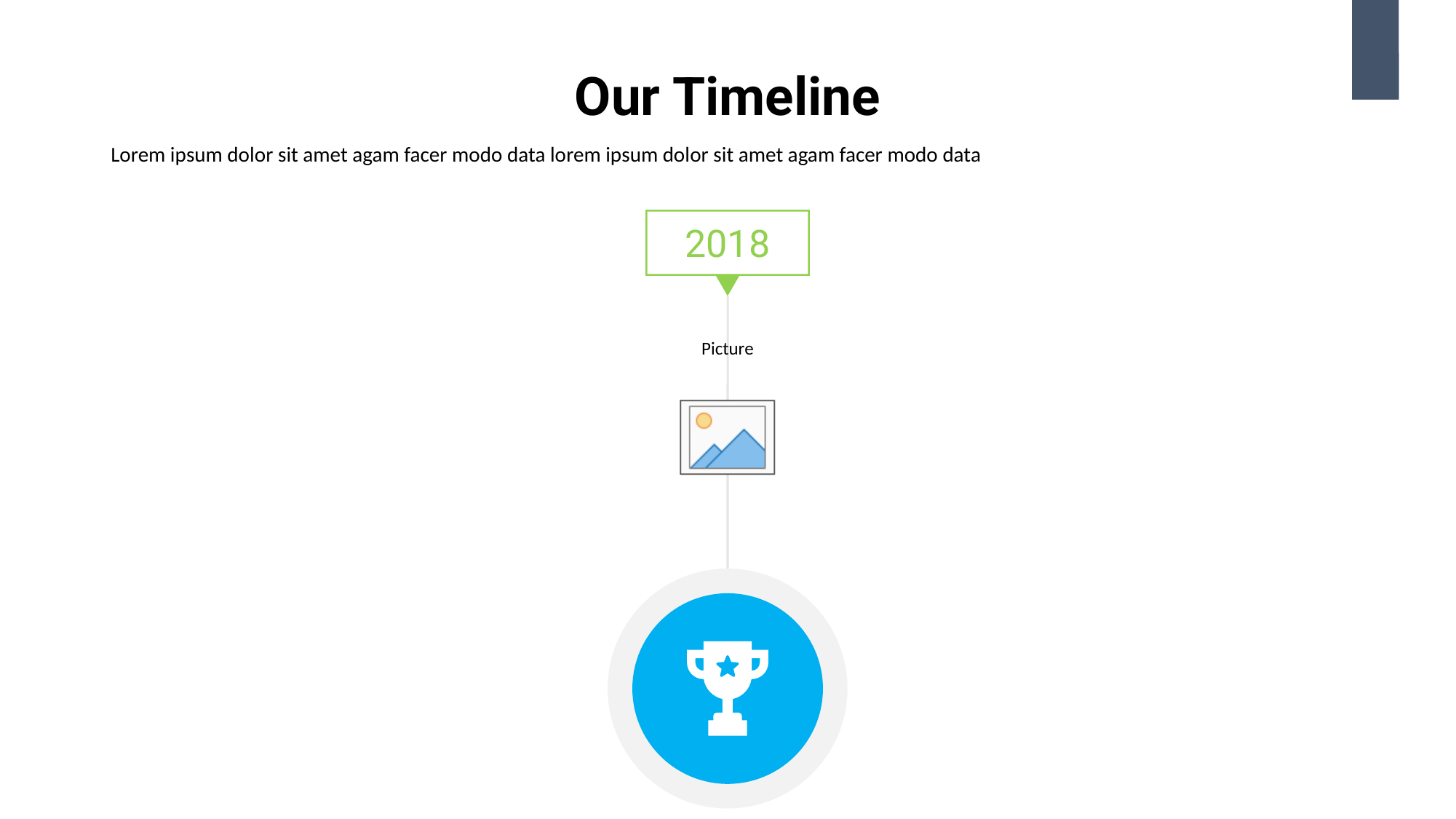

Our Timeline
15
Lorem ipsum dolor sit amet agam facer modo data lorem ipsum dolor sit amet agam facer modo data

2018